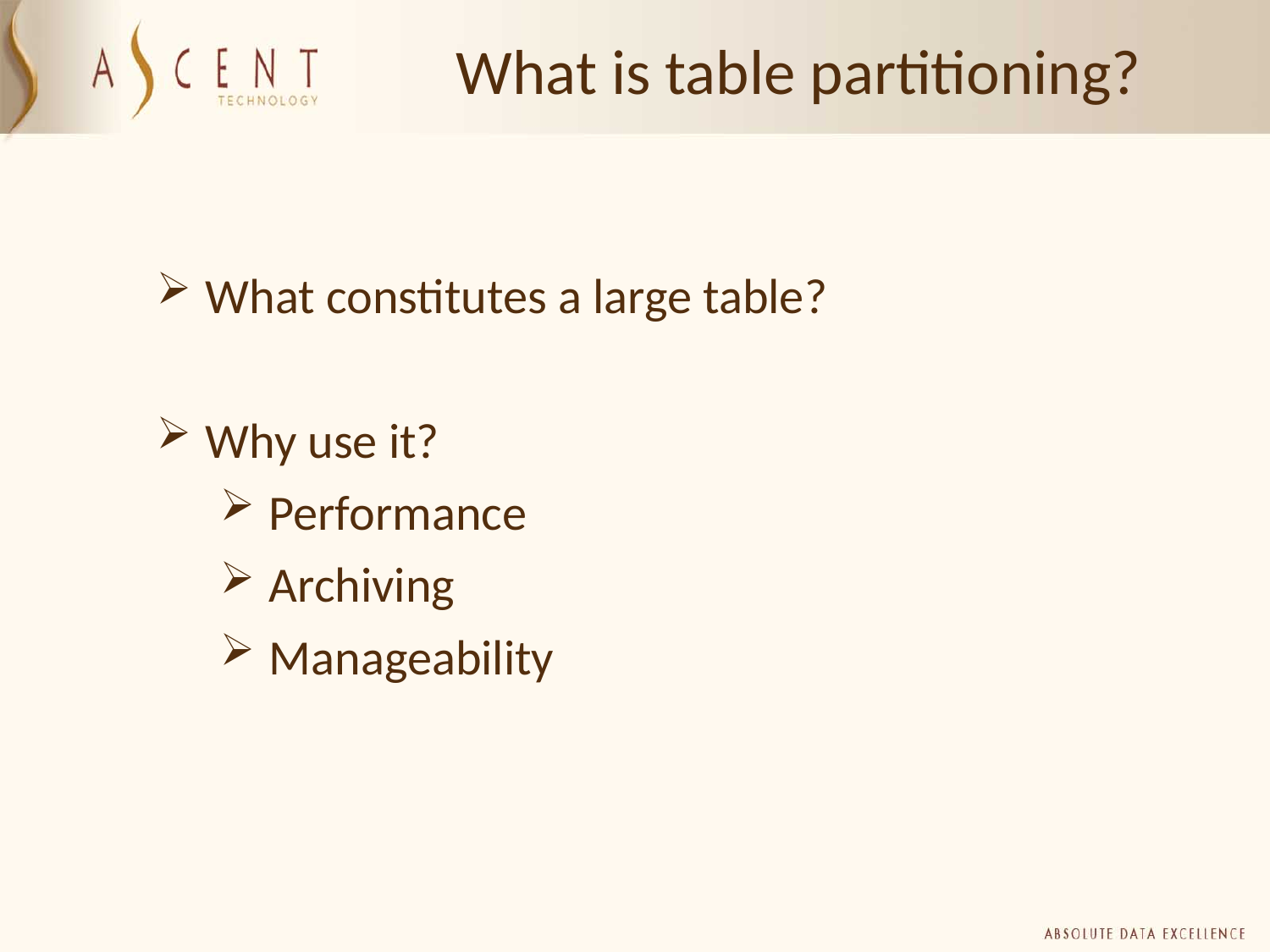

What is table partitioning?
What constitutes a large table?

Why use it?
Performance
Archiving
Manageability